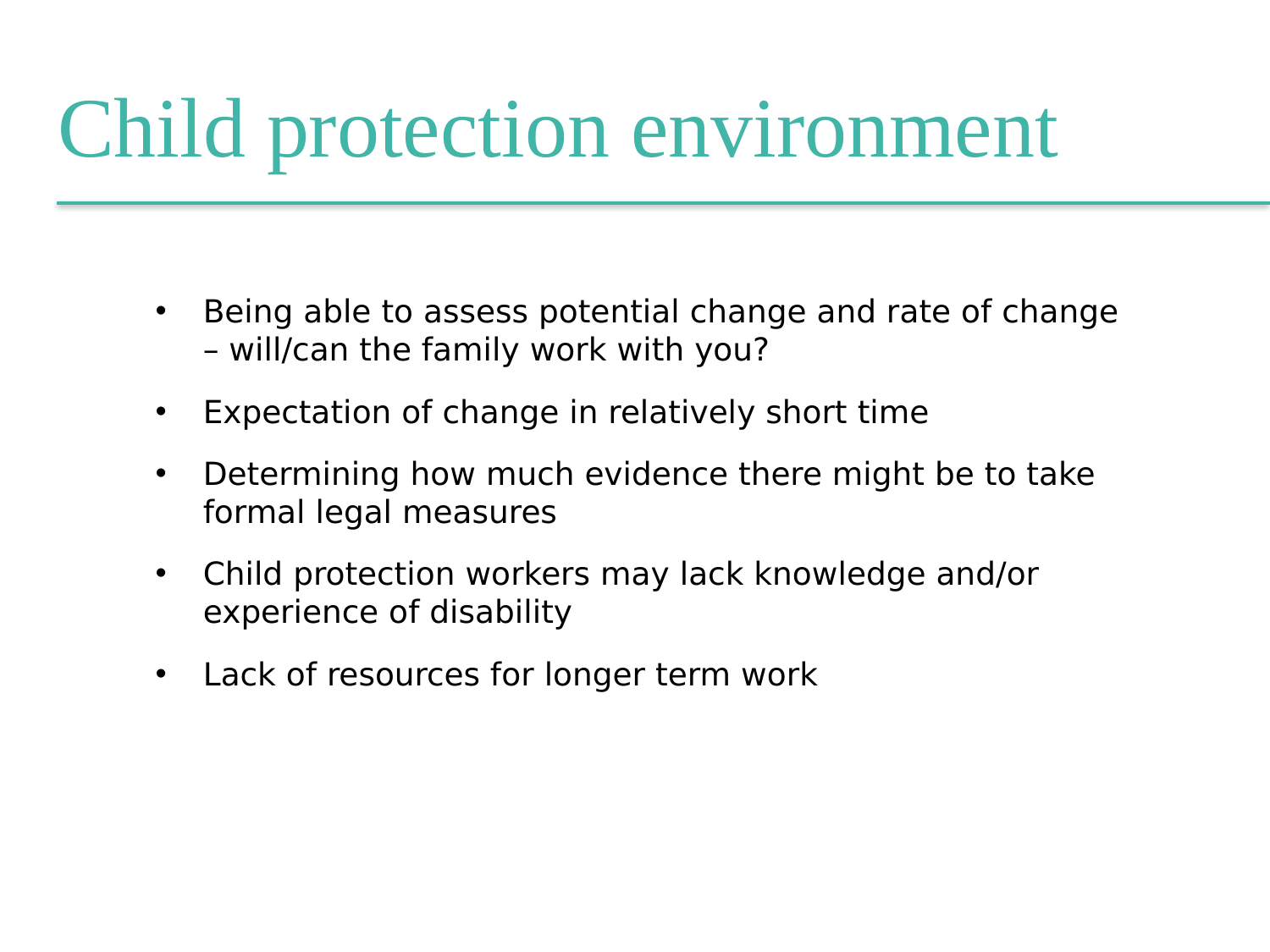

Child protection environment
Being able to assess potential change and rate of change – will/can the family work with you?
Expectation of change in relatively short time
Determining how much evidence there might be to take formal legal measures
Child protection workers may lack knowledge and/or experience of disability
Lack of resources for longer term work